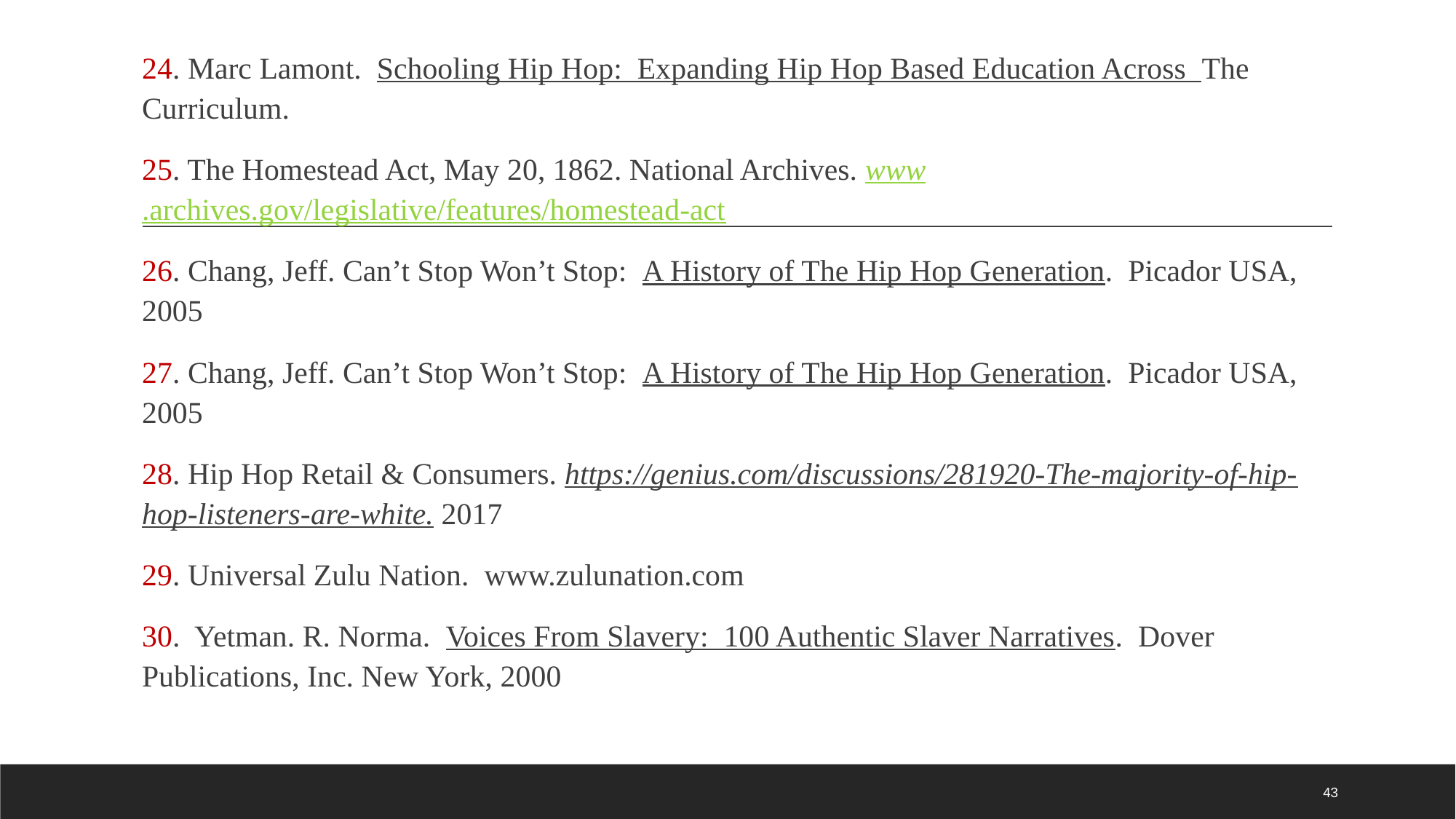

#
24. Marc Lamont.  Schooling Hip Hop:  Expanding Hip Hop Based Education Across  The Curriculum.
25. The Homestead Act, May 20, 1862. National Archives. www.archives.gov/legislative/features/homestead-act
26. Chang, Jeff. Can’t Stop Won’t Stop:  A History of The Hip Hop Generation.  Picador USA, 2005
27. Chang, Jeff. Can’t Stop Won’t Stop:  A History of The Hip Hop Generation.  Picador USA, 2005
28. Hip Hop Retail & Consumers. https://genius.com/discussions/281920-The-majority-of-hip-hop-listeners-are-white. 2017
29. Universal Zulu Nation.  www.zulunation.com
30.  Yetman. R. Norma.  Voices From Slavery:  100 Authentic Slaver Narratives.  Dover Publications, Inc. New York, 2000

43